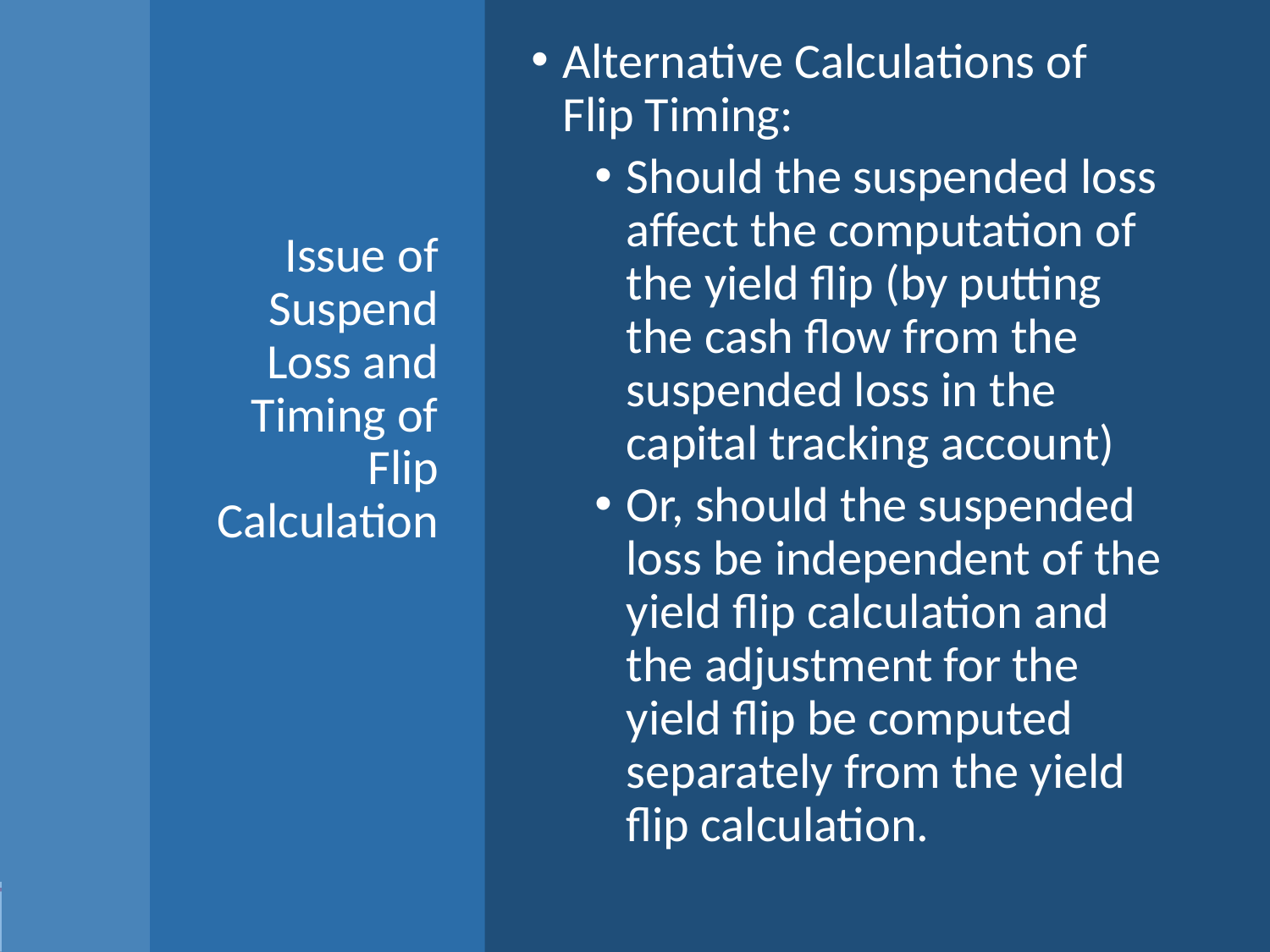

Alternative Calculations of Flip Timing:
Should the suspended loss affect the computation of the yield flip (by putting the cash flow from the suspended loss in the capital tracking account)
Or, should the suspended loss be independent of the yield flip calculation and the adjustment for the yield flip be computed separately from the yield flip calculation.

# Issue of Suspend Loss and Timing of Flip Calculation